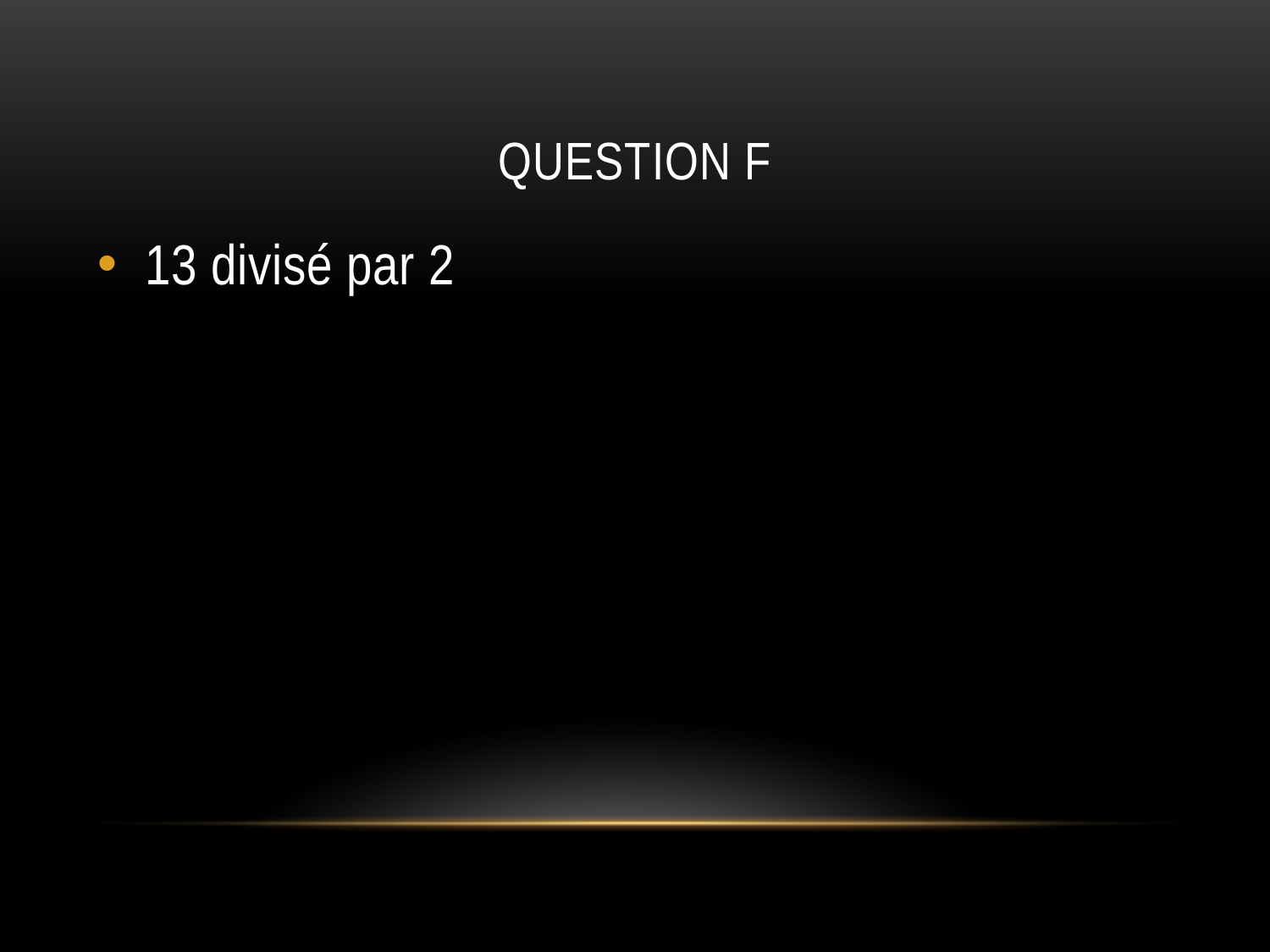

# QUESTION F
13 divisé par 2